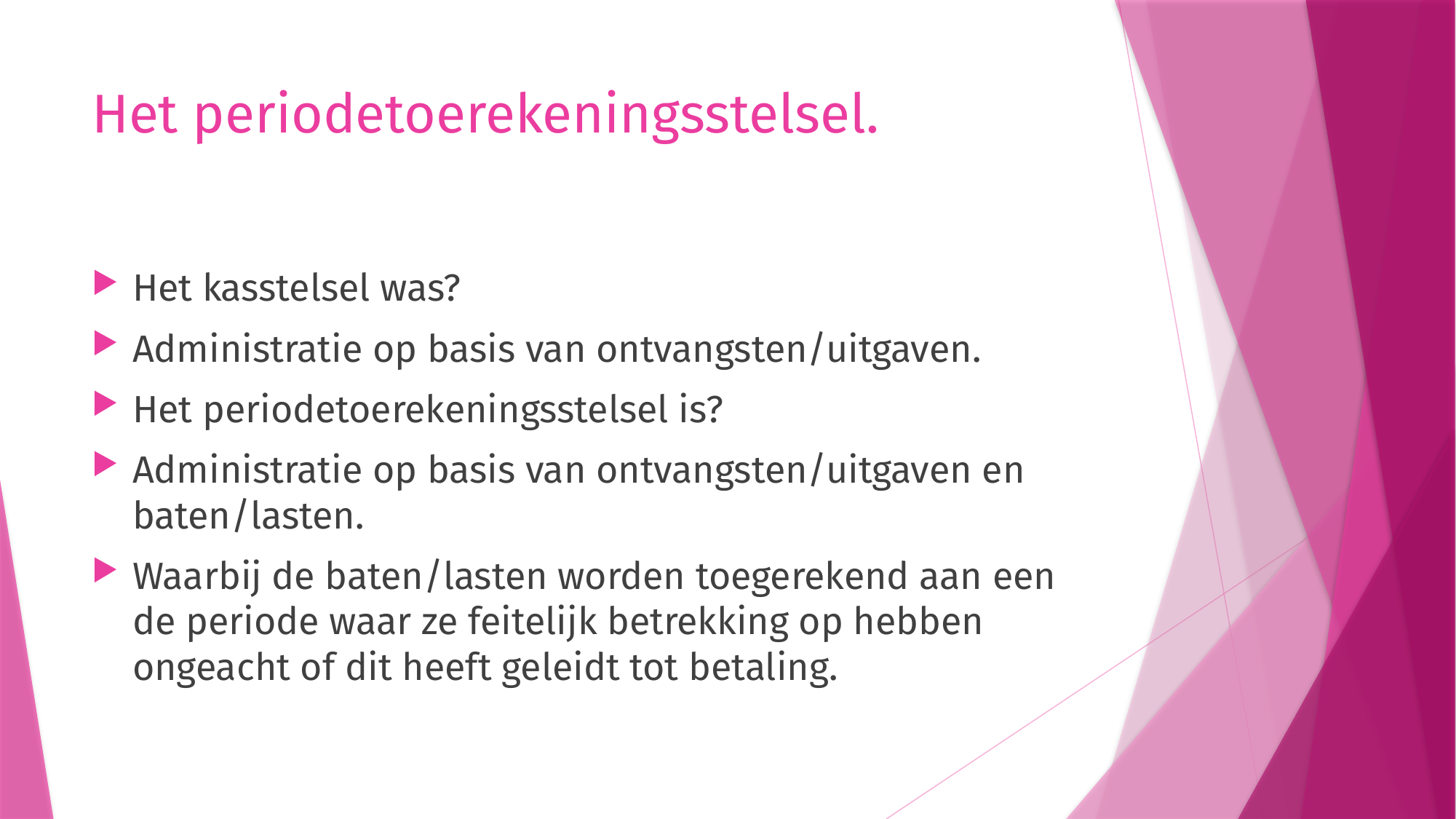

# Het periodetoerekeningsstelsel.
Het kasstelsel was?
Administratie op basis van ontvangsten/uitgaven.
Het periodetoerekeningsstelsel is?
Administratie op basis van ontvangsten/uitgaven en baten/lasten.
Waarbij de baten/lasten worden toegerekend aan een de periode waar ze feitelijk betrekking op hebben ongeacht of dit heeft geleidt tot betaling.